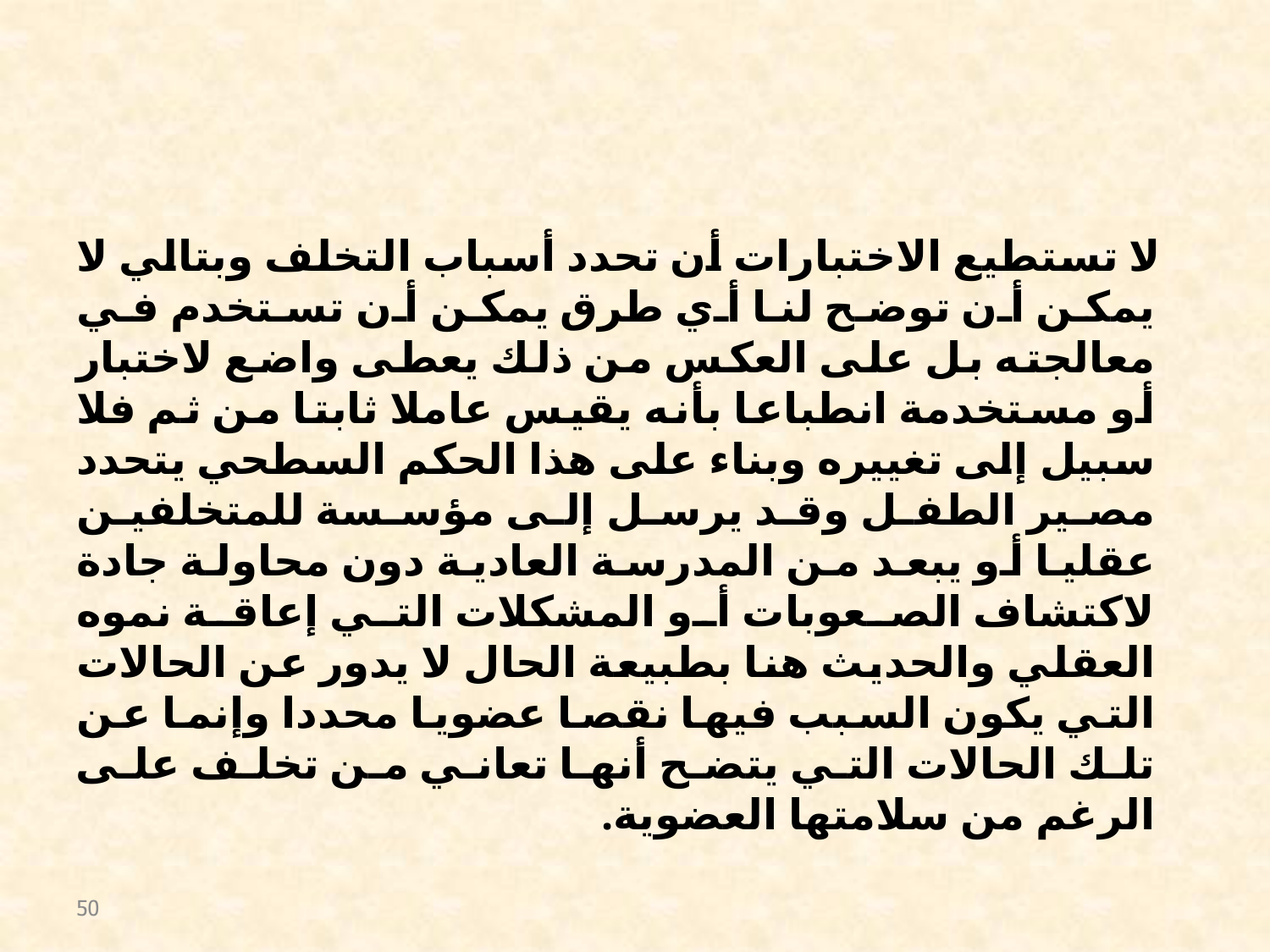

#
   لا تستطيع الاختبارات أن تحدد أسباب التخلف وبتالي لا يمكن أن توضح لنا أي طرق يمكن أن تستخدم في معالجته بل على العكس من ذلك يعطى واضع لاختبار أو مستخدمة انطباعا بأنه يقيس عاملا ثابتا من ثم فلا سبيل إلى تغييره وبناء على هذا الحكم السطحي يتحدد مصير الطفل وقد يرسل إلى مؤسسة للمتخلفين عقليا أو يبعد من المدرسة العادية دون محاولة جادة لاكتشاف الصعوبات أو المشكلات التي إعاقة نموه العقلي والحديث هنا بطبيعة الحال لا يدور عن الحالات التي يكون السبب فيها نقصا عضويا محددا وإنما عن تلك الحالات التي يتضح أنها تعاني من تخلف على الرغم من سلامتها العضوية.

50